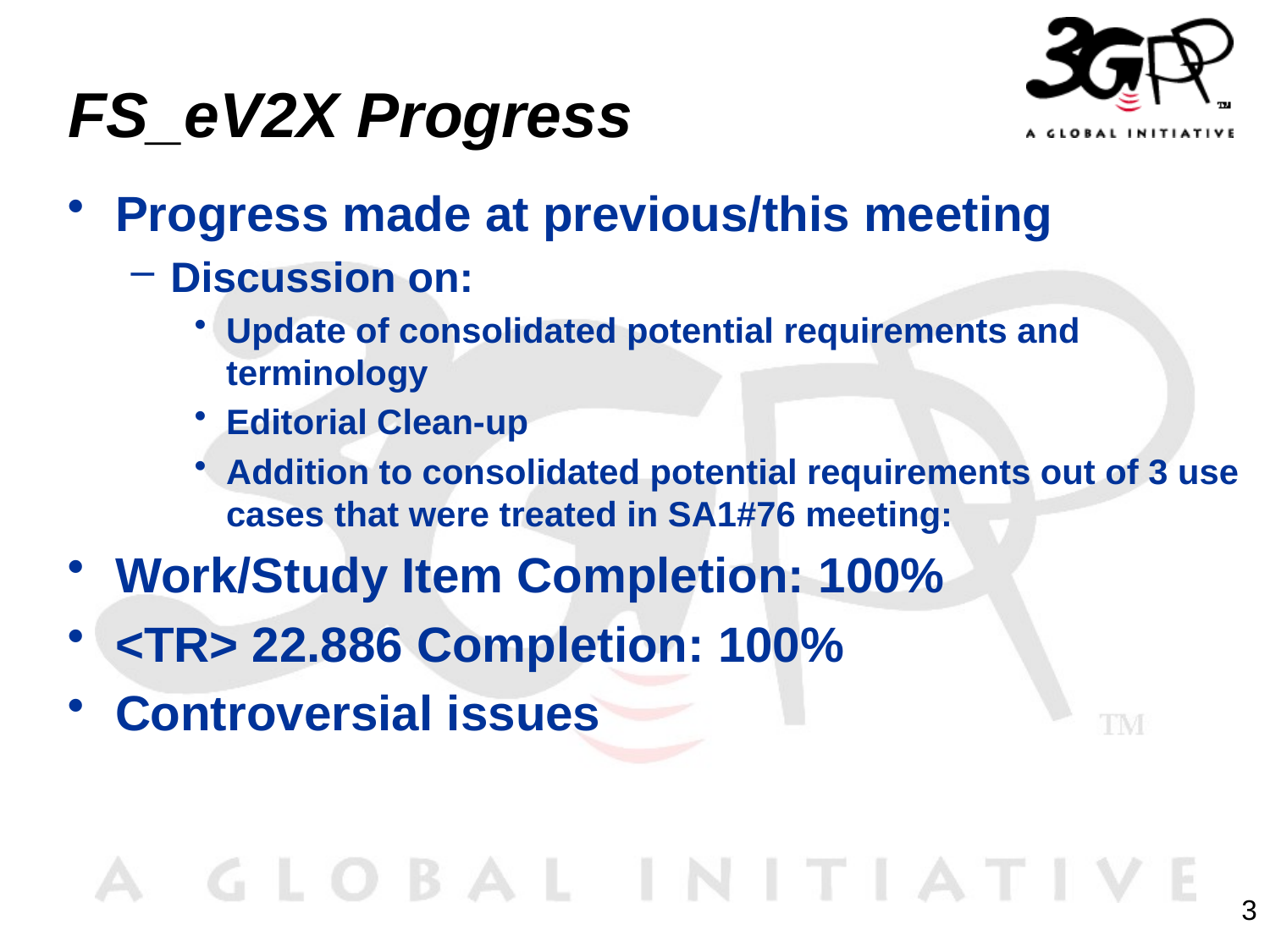

# FS_eV2X Progress
Progress made at previous/this meeting
Discussion on:
Update of consolidated potential requirements and terminology
Editorial Clean-up
Addition to consolidated potential requirements out of 3 use cases that were treated in SA1#76 meeting:
Work/Study Item Completion: 100%
<TR> 22.886 Completion: 100%
Controversial issues

3